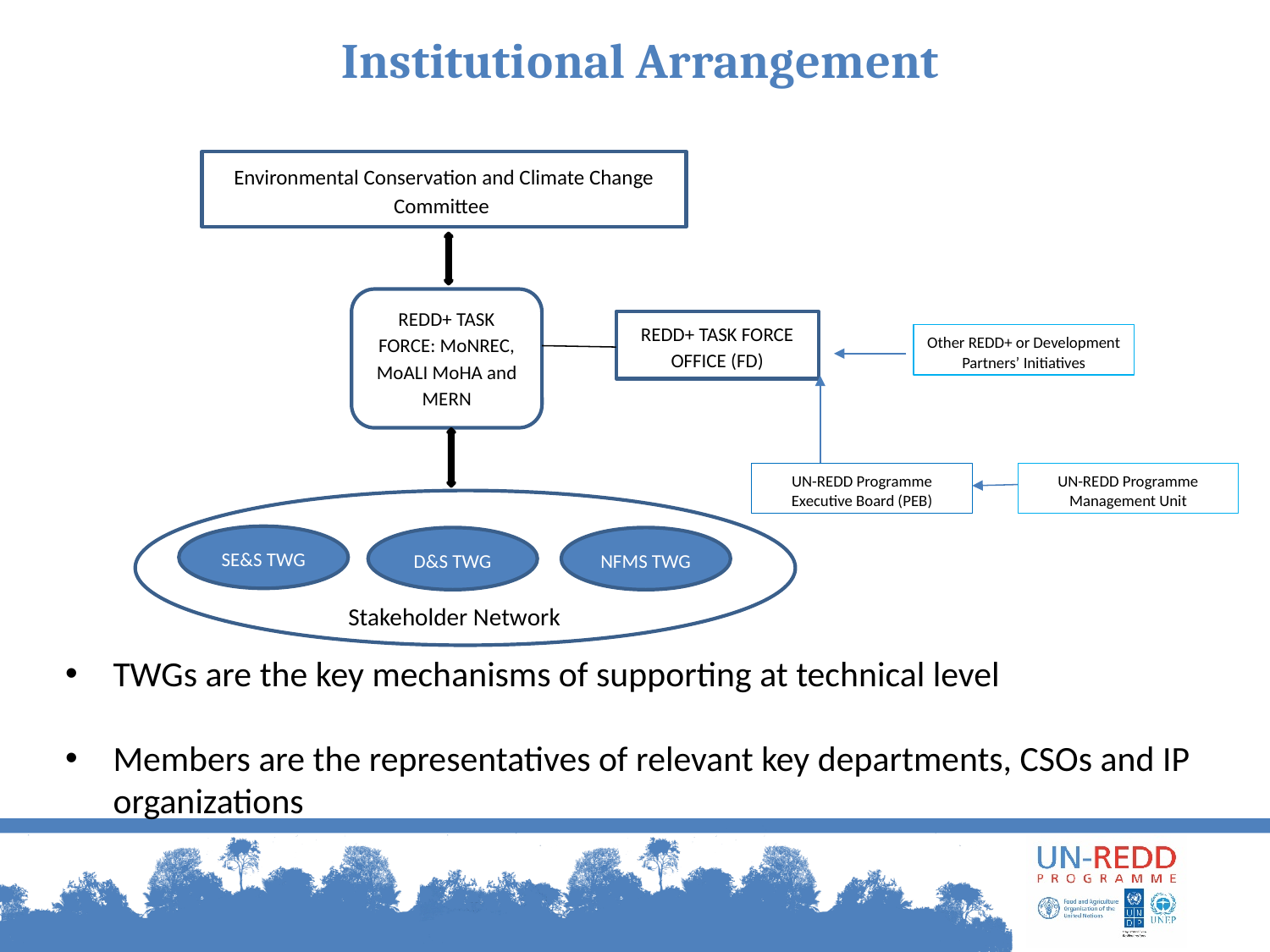

Institutional Arrangement
Environmental Conservation and Climate Change Committee

REDD+ TASK FORCE: MoNREC, MoALI MoHA and MERN

REDD+ TASK FORCE OFFICE (FD)

SE&S TWG
D&S TWG
NFMS TWG
Other REDD+ or Development Partners’ Initiatives
UN-REDD Programme Executive Board (PEB)
UN-REDD Programme Management Unit
Stakeholder Network
TWGs are the key mechanisms of supporting at technical level

Members are the representatives of relevant key departments, CSOs and IP organizations